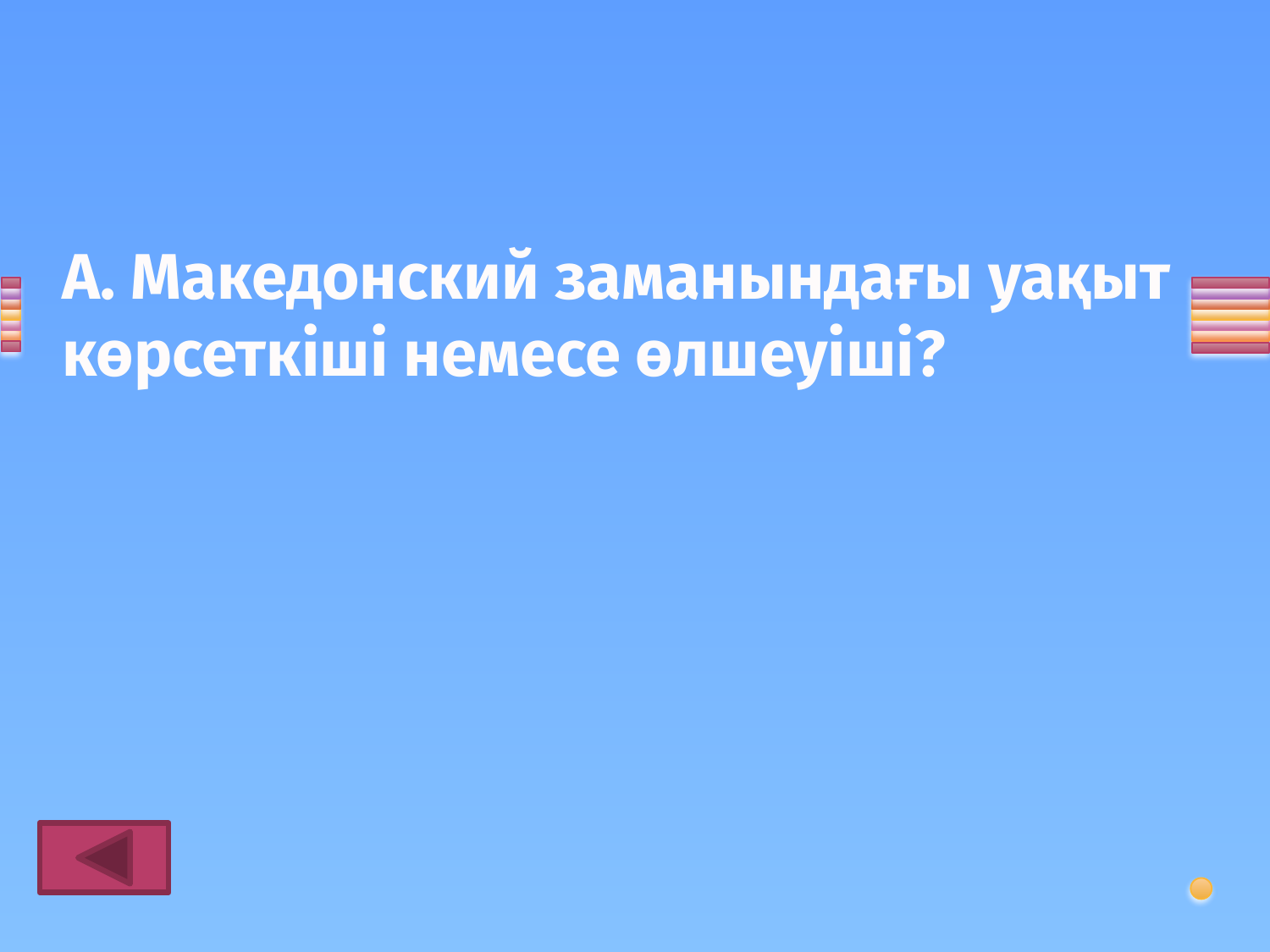

# А. Македонский заманындағы уақыт көрсеткіші немесе өлшеуіші?